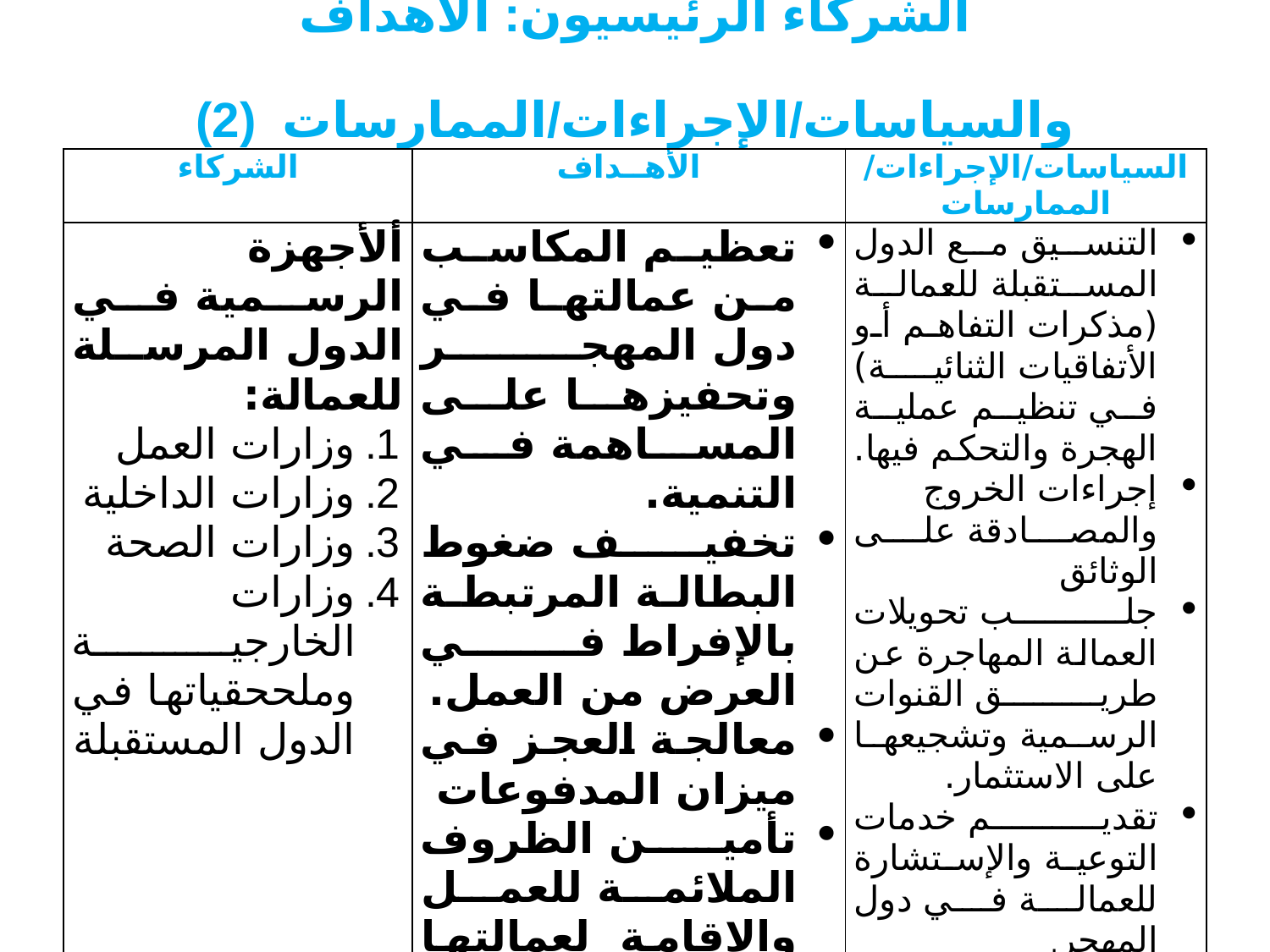

# الشركاء الرئيسيون: الأهداف والسياسات/الإجراءات/الممارسات (2)
| الشركاء | الأهــداف | السياسات/الإجراءات/الممارسات |
| --- | --- | --- |
| ألأجهزة الرسمية في الدول المرسلة للعمالة: وزارات العمل وزارات الداخلية وزارات الصحة وزارات الخارجية وملححقياتها في الدول المستقبلة | تعظيم المكاسب من عمالتها في دول المهجر وتحفيزها على المساهمة في التنمية. تخفيف ضغوط البطالة المرتبطة بالإفراط في العرض من العمل. معالجة العجز في ميزان المدفوعات تأمين الظروف الملائمة للعمل والإقامة لعمالتها في الدول المستقبلة. | التنسيق مع الدول المستقبلة للعمالة (مذكرات التفاهم أو الأتفاقيات الثنائية) في تنظيم عملية الهجرة والتحكم فيها. إجراءات الخروج والمصادقة على الوثائق جلب تحويلات العمالة المهاجرة عن طريق القنوات الرسمية وتشجيعها على الاستثمار. تقديم خدمات التوعية والإستشارة للعمالة في دول المهجر. |